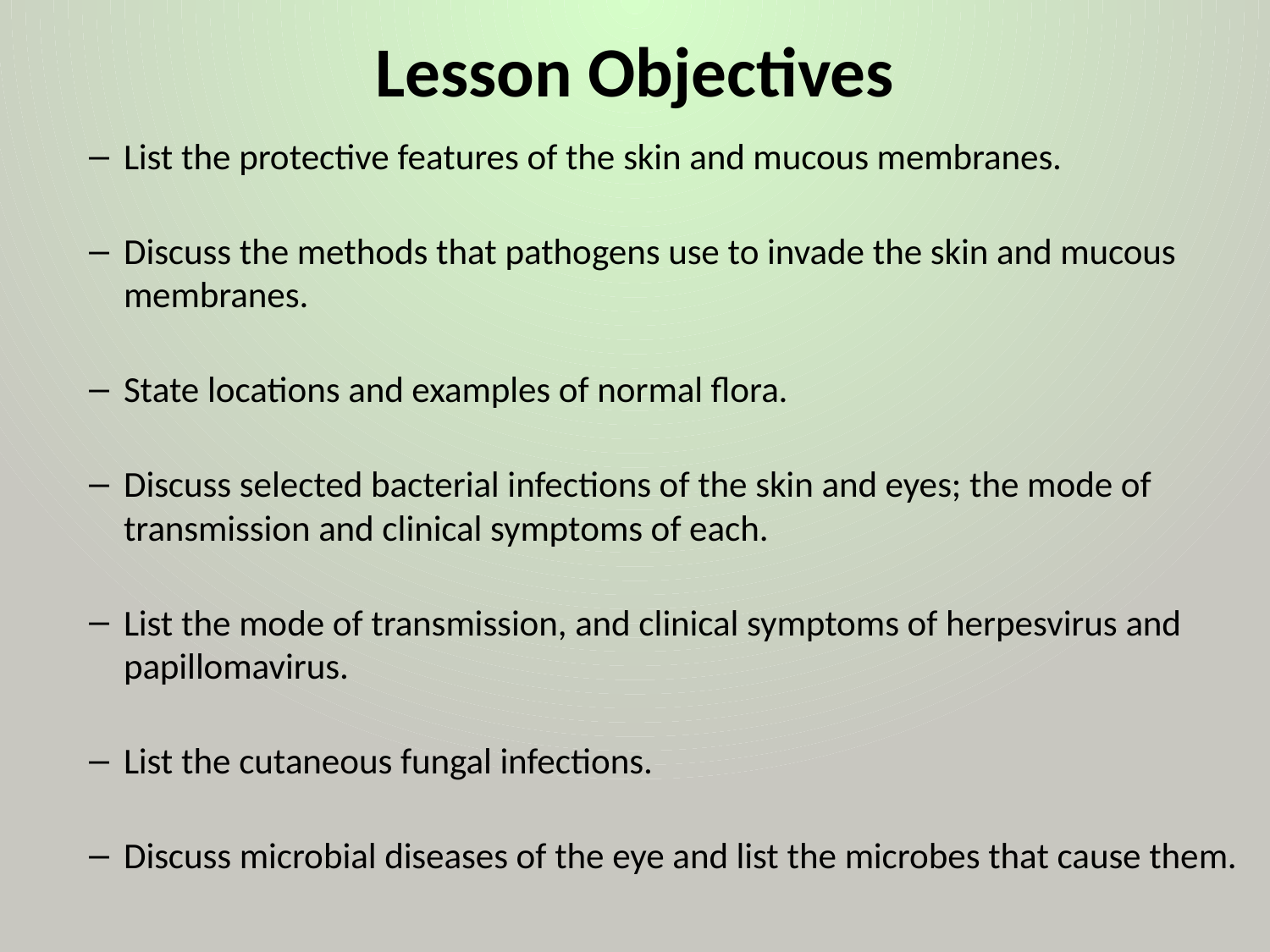

# Lesson Objectives
List the protective features of the skin and mucous membranes.
Discuss the methods that pathogens use to invade the skin and mucous membranes.
State locations and examples of normal flora.
Discuss selected bacterial infections of the skin and eyes; the mode of transmission and clinical symptoms of each.
List the mode of transmission, and clinical symptoms of herpesvirus and papillomavirus.
List the cutaneous fungal infections.
Discuss microbial diseases of the eye and list the microbes that cause them.